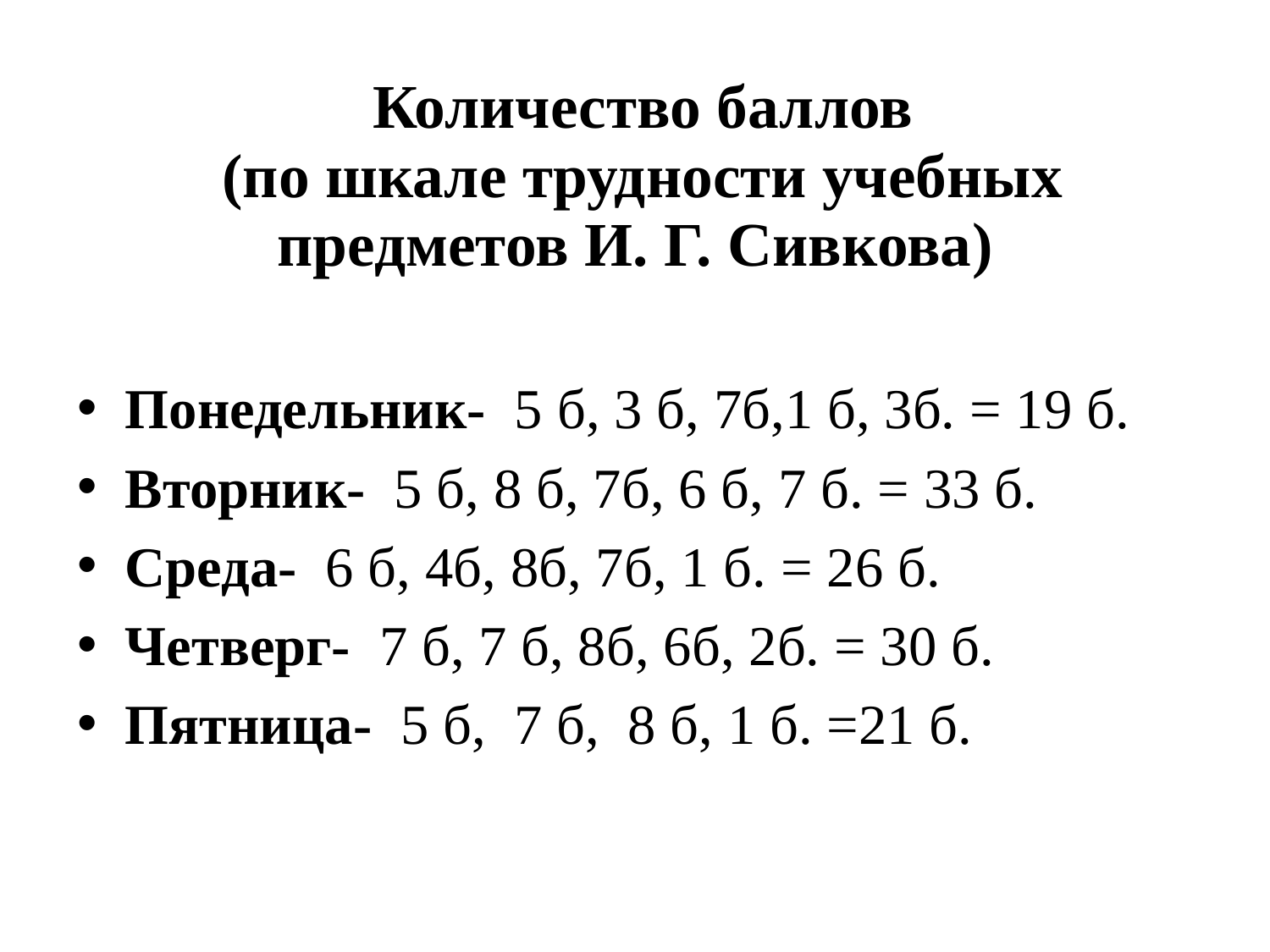

Количество баллов
 (по шкале трудности учебных предметов И. Г. Сивкова)
Понедельник-  5 б, 3 б, 7б,1 б, 3б. = 19 б.
Вторник-  5 б, 8 б, 7б, 6 б, 7 б. = 33 б.
Среда-  6 б, 4б, 8б, 7б, 1 б. = 26 б.
Четверг-  7 б, 7 б, 8б, 6б, 2б. = 30 б.
Пятница-  5 б,  7 б,  8 б, 1 б. =21 б.